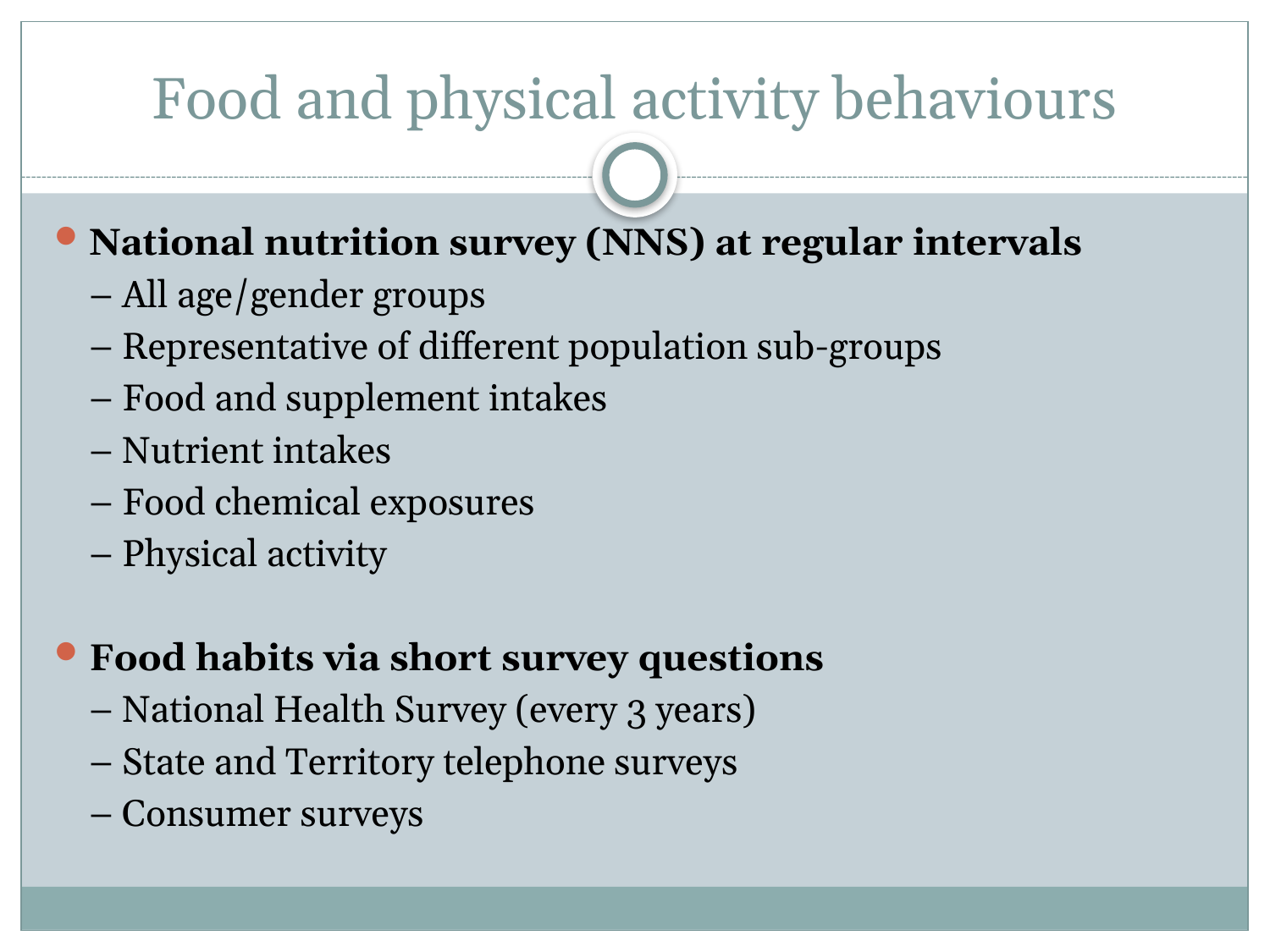

# Food and physical activity behaviours
National nutrition survey (NNS) at regular intervals
	– All age/gender groups
	– Representative of different population sub-groups
	– Food and supplement intakes
	– Nutrient intakes
	– Food chemical exposures
	– Physical activity

Food habits via short survey questions
	– National Health Survey (every 3 years)
	– State and Territory telephone surveys
	– Consumer surveys